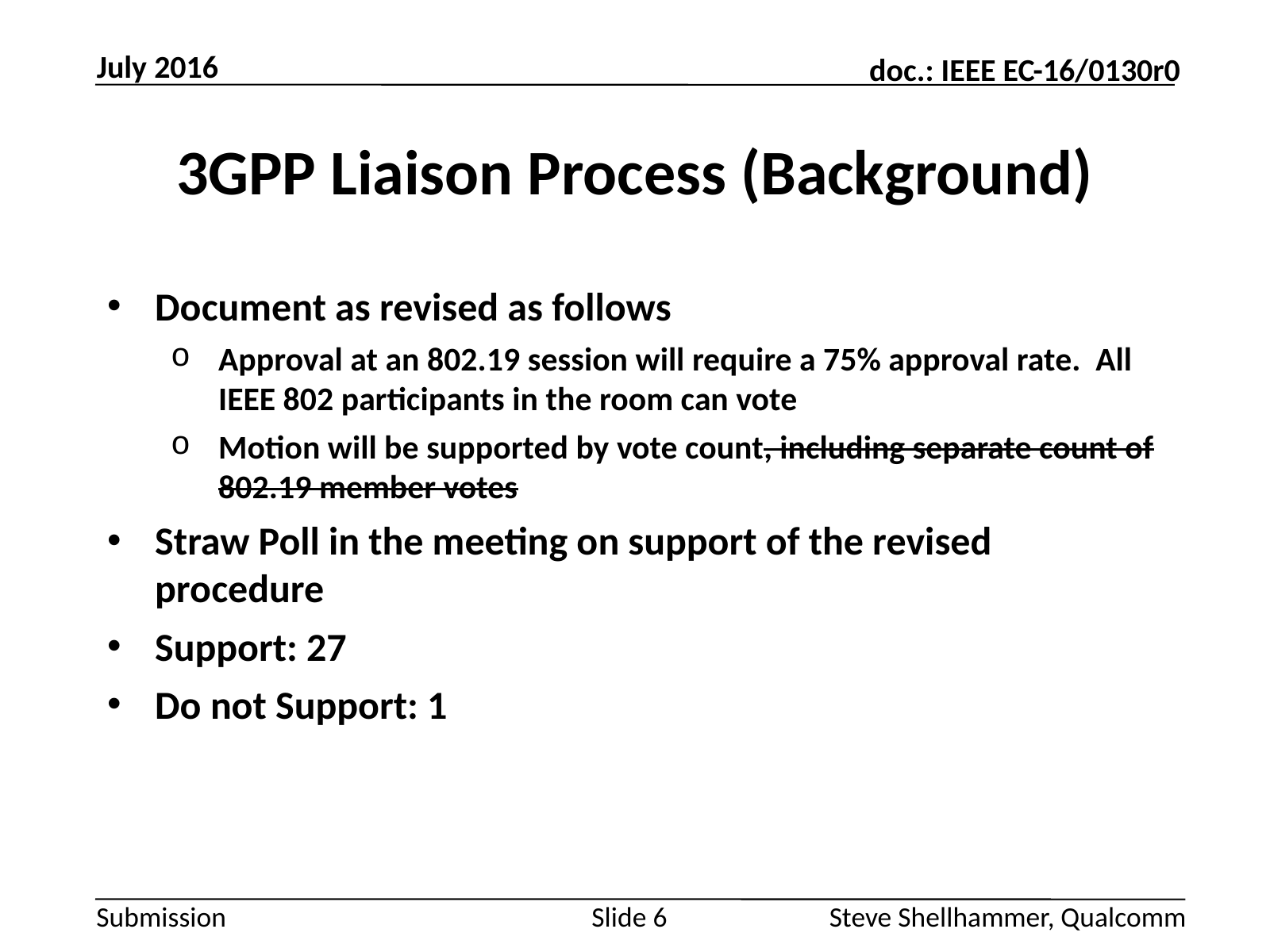

July 2016
# 3GPP Liaison Process (Background)
Document as revised as follows
Approval at an 802.19 session will require a 75% approval rate.  All IEEE 802 participants in the room can vote
Motion will be supported by vote count, including separate count of 802.19 member votes
Straw Poll in the meeting on support of the revised procedure
Support: 27
Do not Support: 1
Slide 6
Steve Shellhammer, Qualcomm